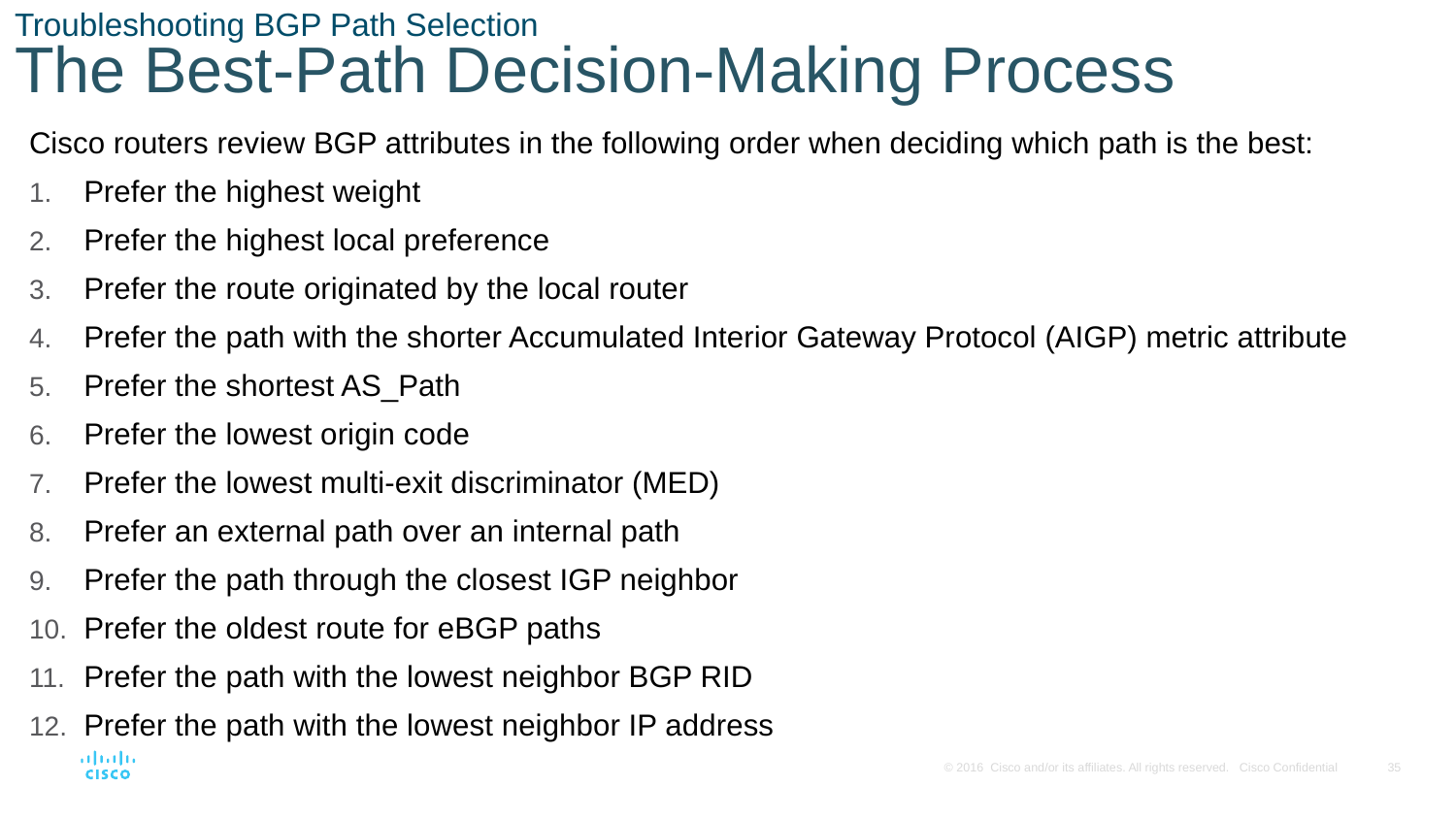

# Troubleshooting BGP Path Selection The Best-Path Decision-Making Process
Cisco routers review BGP attributes in the following order when deciding which path is the best:
Prefer the highest weight
Prefer the highest local preference
Prefer the route originated by the local router
Prefer the path with the shorter Accumulated Interior Gateway Protocol (AIGP) metric attribute
Prefer the shortest AS_Path
Prefer the lowest origin code
Prefer the lowest multi-exit discriminator (MED)
Prefer an external path over an internal path
Prefer the path through the closest IGP neighbor
Prefer the oldest route for eBGP paths
Prefer the path with the lowest neighbor BGP RID
Prefer the path with the lowest neighbor IP address